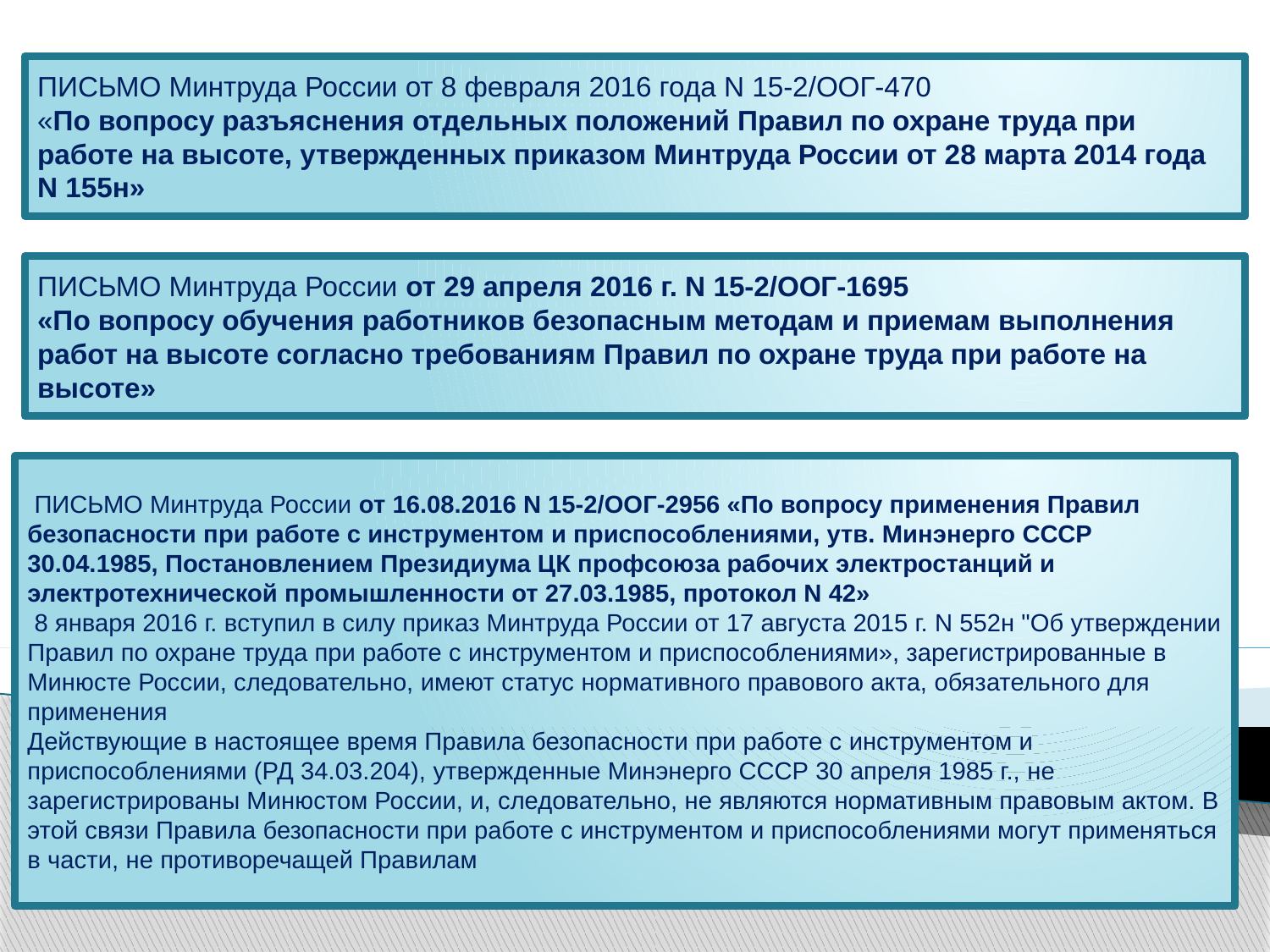

ПИСЬМО Минтруда России от 8 февраля 2016 года N 15-2/ООГ-470
«По вопросу разъяснения отдельных положений Правил по охране труда при работе на высоте, утвержденных приказом Минтруда России от 28 марта 2014 года N 155н»

ПИСЬМО Минтруда России от 29 апреля 2016 г. N 15-2/ООГ-1695
«По вопросу обучения работников безопасным методам и приемам выполнения работ на высоте согласно требованиям Правил по охране труда при работе на высоте»

 ПИСЬМО Минтруда России от 16.08.2016 N 15-2/ООГ-2956 «По вопросу применения Правил безопасности при работе с инструментом и приспособлениями, утв. Минэнерго СССР 30.04.1985, Постановлением Президиума ЦК профсоюза рабочих электростанций и электротехнической промышленности от 27.03.1985, протокол N 42»
 8 января 2016 г. вступил в силу приказ Минтруда России от 17 августа 2015 г. N 552н "Об утверждении Правил по охране труда при работе с инструментом и приспособлениями», зарегистрированные в Минюсте России, следовательно, имеют статус нормативного правового акта, обязательного для применения
Действующие в настоящее время Правила безопасности при работе с инструментом и приспособлениями (РД 34.03.204), утвержденные Минэнерго СССР 30 апреля 1985 г., не зарегистрированы Минюстом России, и, следовательно, не являются нормативным правовым актом. В этой связи Правила безопасности при работе с инструментом и приспособлениями могут применяться в части, не противоречащей Правилам